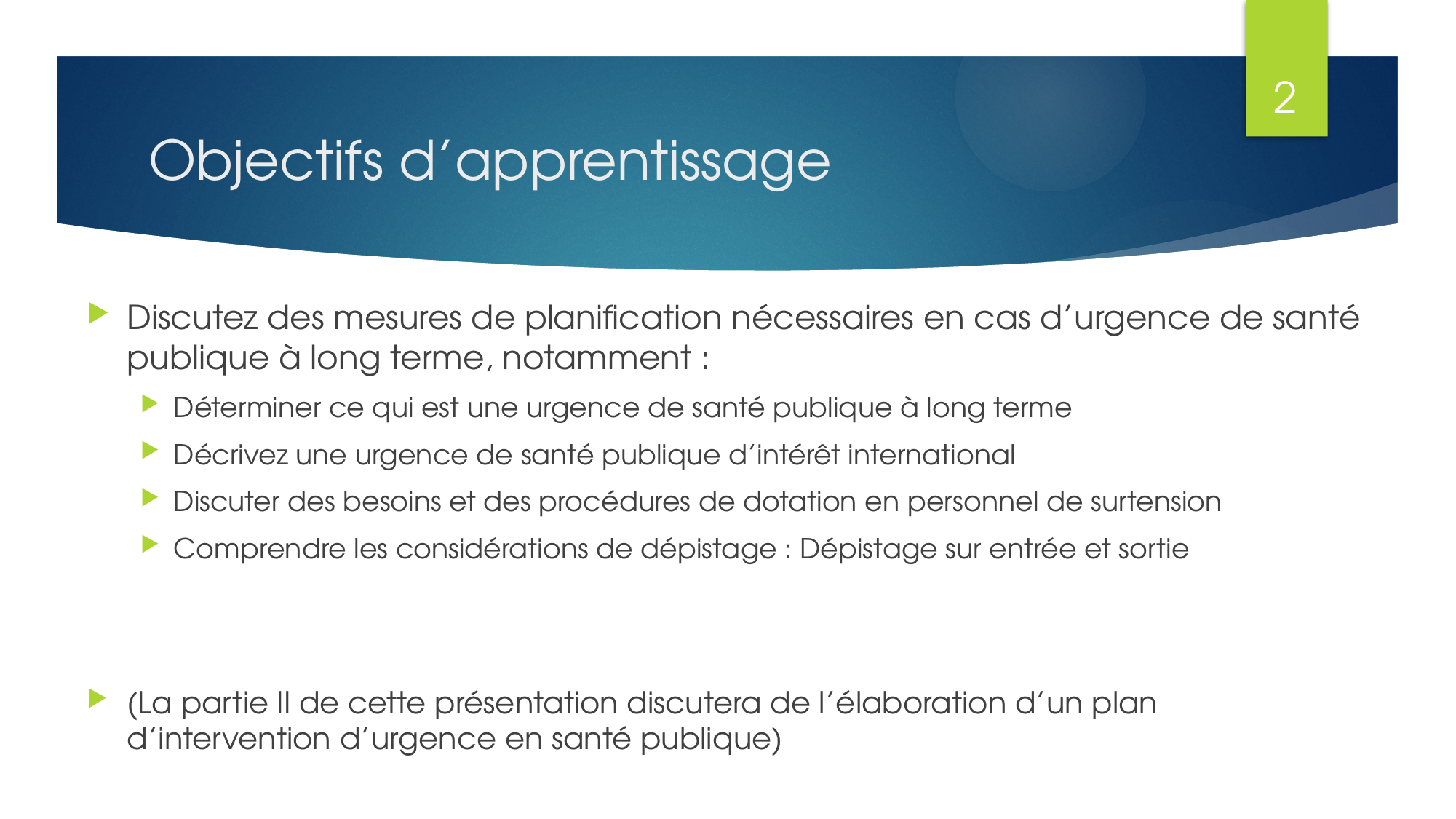

2
# Objectifs d’apprentissage
Discutez des mesures de planification nécessaires en cas d’urgence de santé publique à long terme, notamment :
Déterminer ce qui est une urgence de santé publique à long terme
Décrivez une urgence de santé publique d’intérêt international
Discuter des besoins et des procédures de dotation en personnel de surtension
Comprendre les considérations de dépistage : Dépistage sur entrée et sortie

(La partie II de cette présentation discutera de l’élaboration d’un plan d’intervention d’urgence en santé publique)